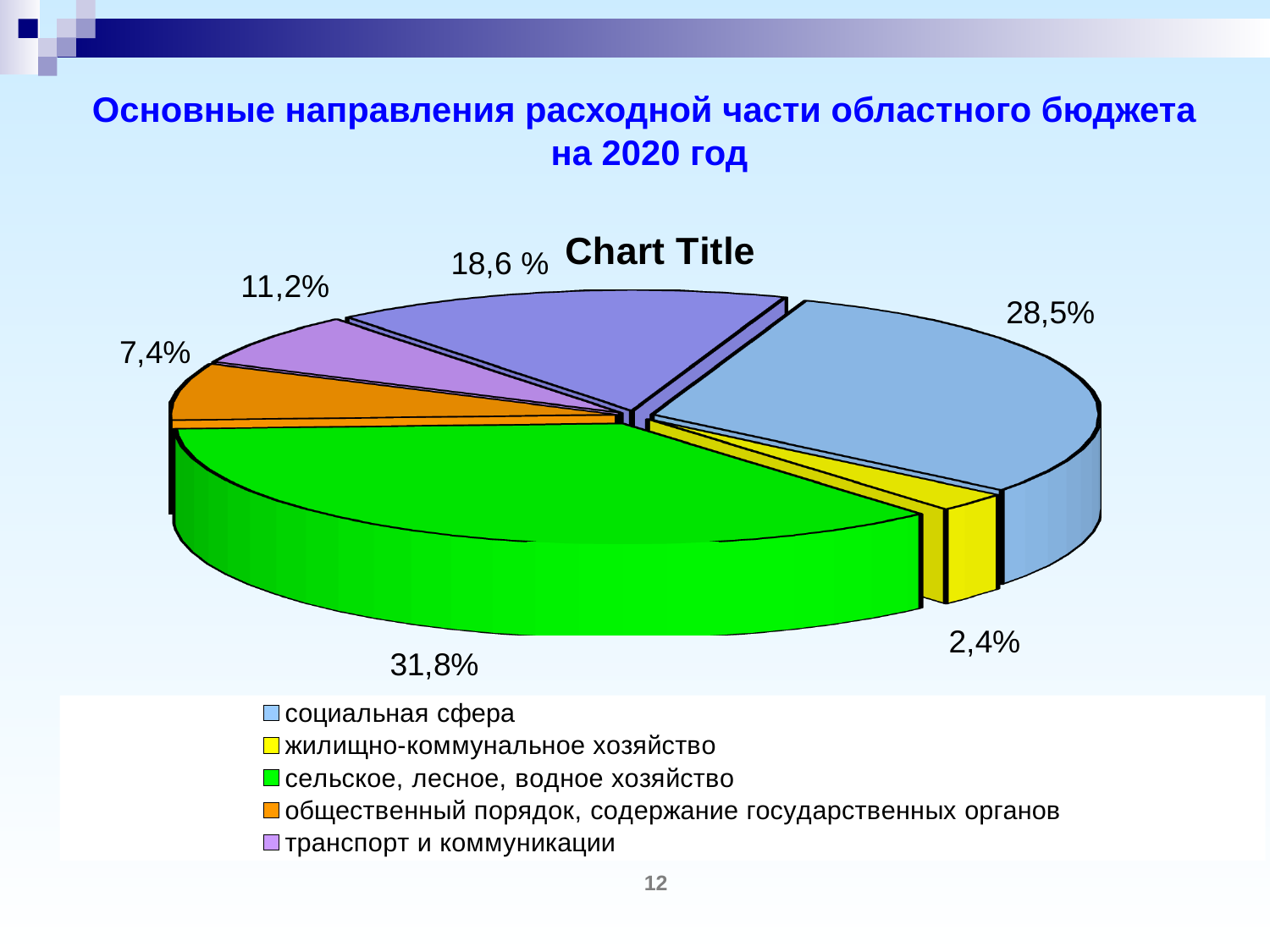

# Основные направления расходной части областного бюджета на 2020 год

[unsupported chart]

12